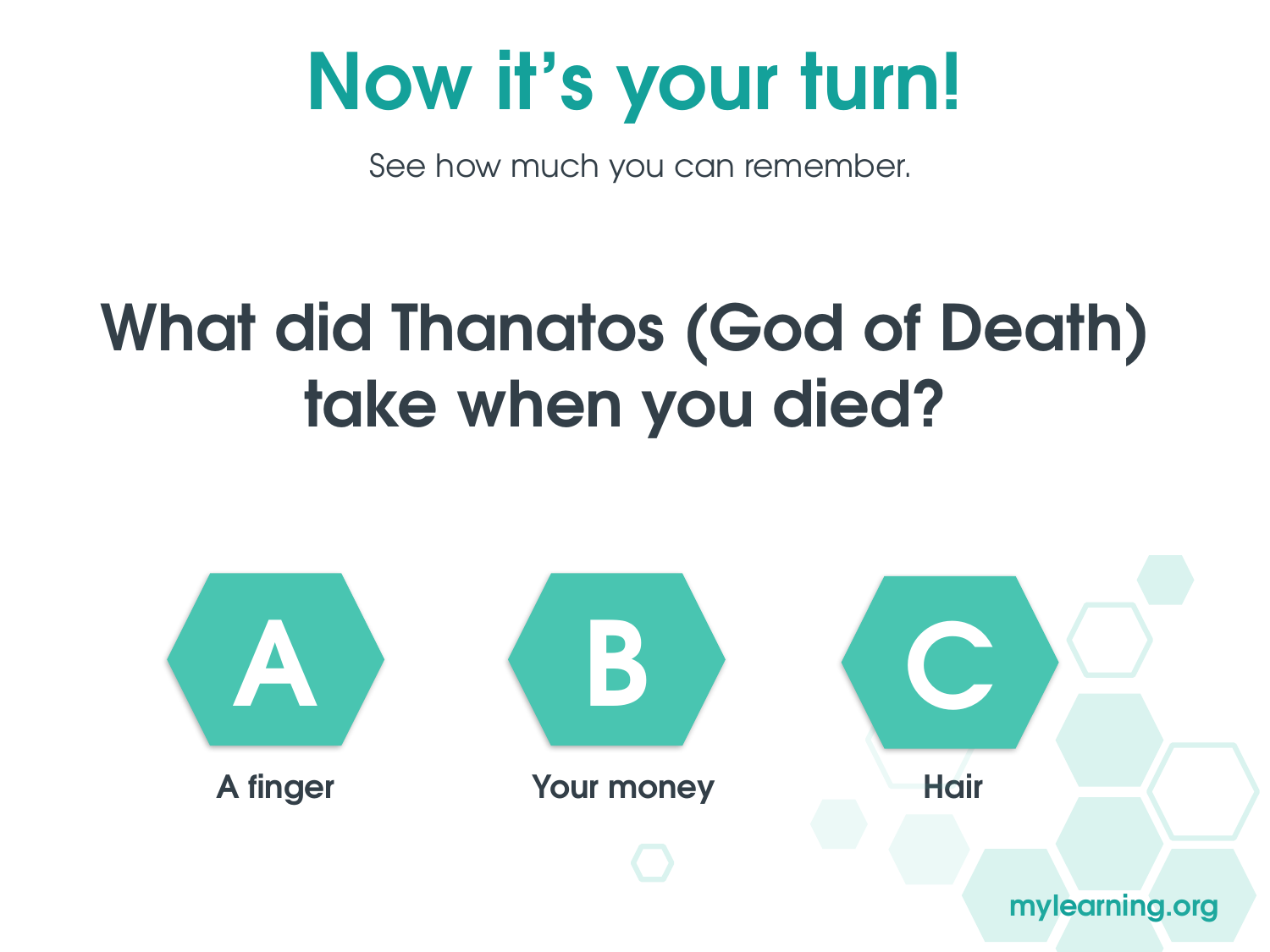

Now it’s your turn!
See how much you can remember.
What did Thanatos (God of Death)
take when you died?

mylearning.org
A
B
C
A finger
Your money
Hair